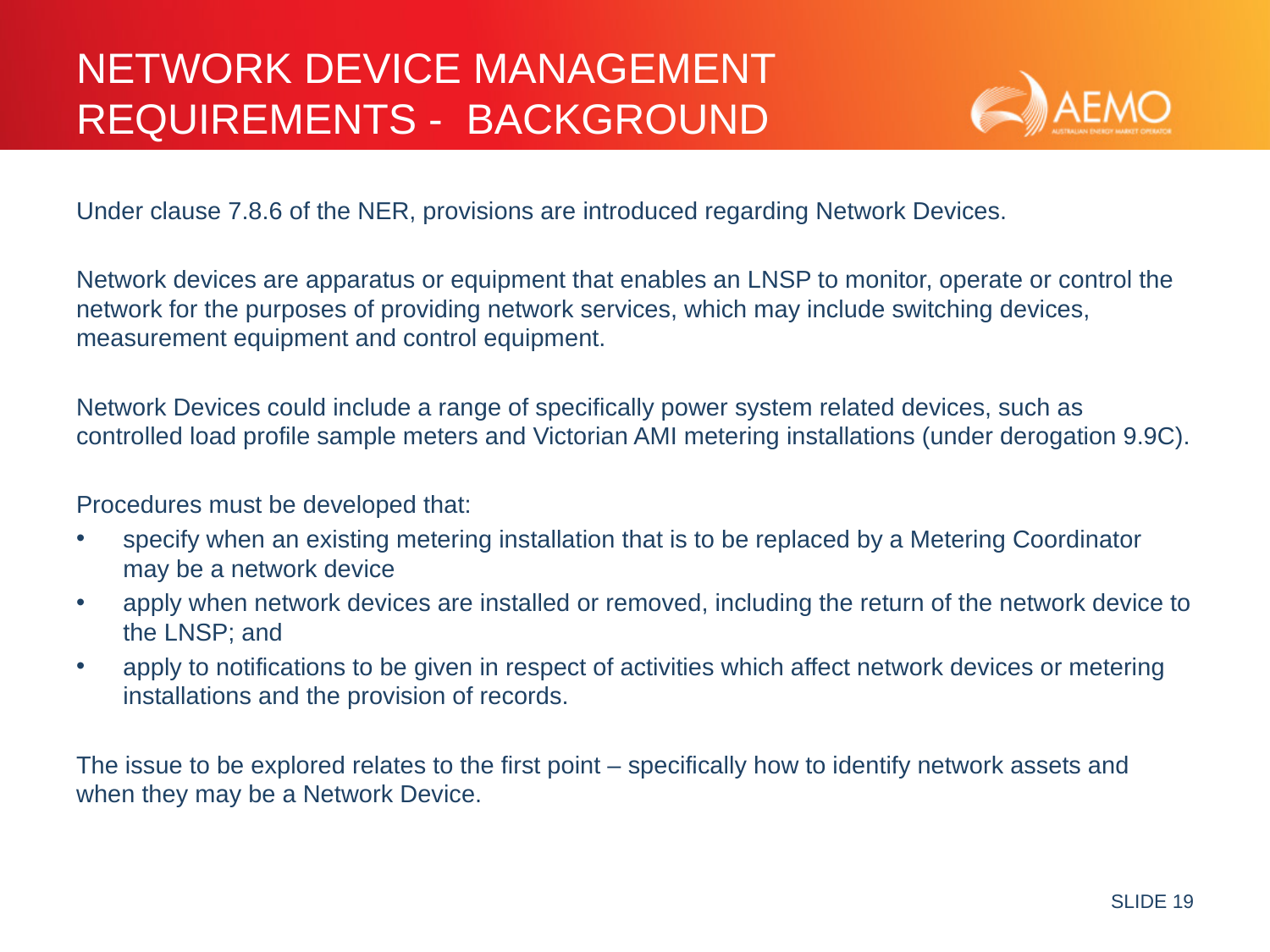

# Network Device Management Requirements -  Background
Under clause 7.8.6 of the NER, provisions are introduced regarding Network Devices.

Network devices are apparatus or equipment that enables an LNSP to monitor, operate or control the network for the purposes of providing network services, which may include switching devices, measurement equipment and control equipment.

Network Devices could include a range of specifically power system related devices, such as  controlled load profile sample meters and Victorian AMI metering installations (under derogation 9.9C).

Procedures must be developed that:
specify when an existing metering installation that is to be replaced by a Metering Coordinator may be a network device
apply when network devices are installed or removed, including the return of the network device to the LNSP; and
apply to notifications to be given in respect of activities which affect network devices or metering installations and the provision of records.

The issue to be explored relates to the first point – specifically how to identify network assets and when they may be a Network Device.